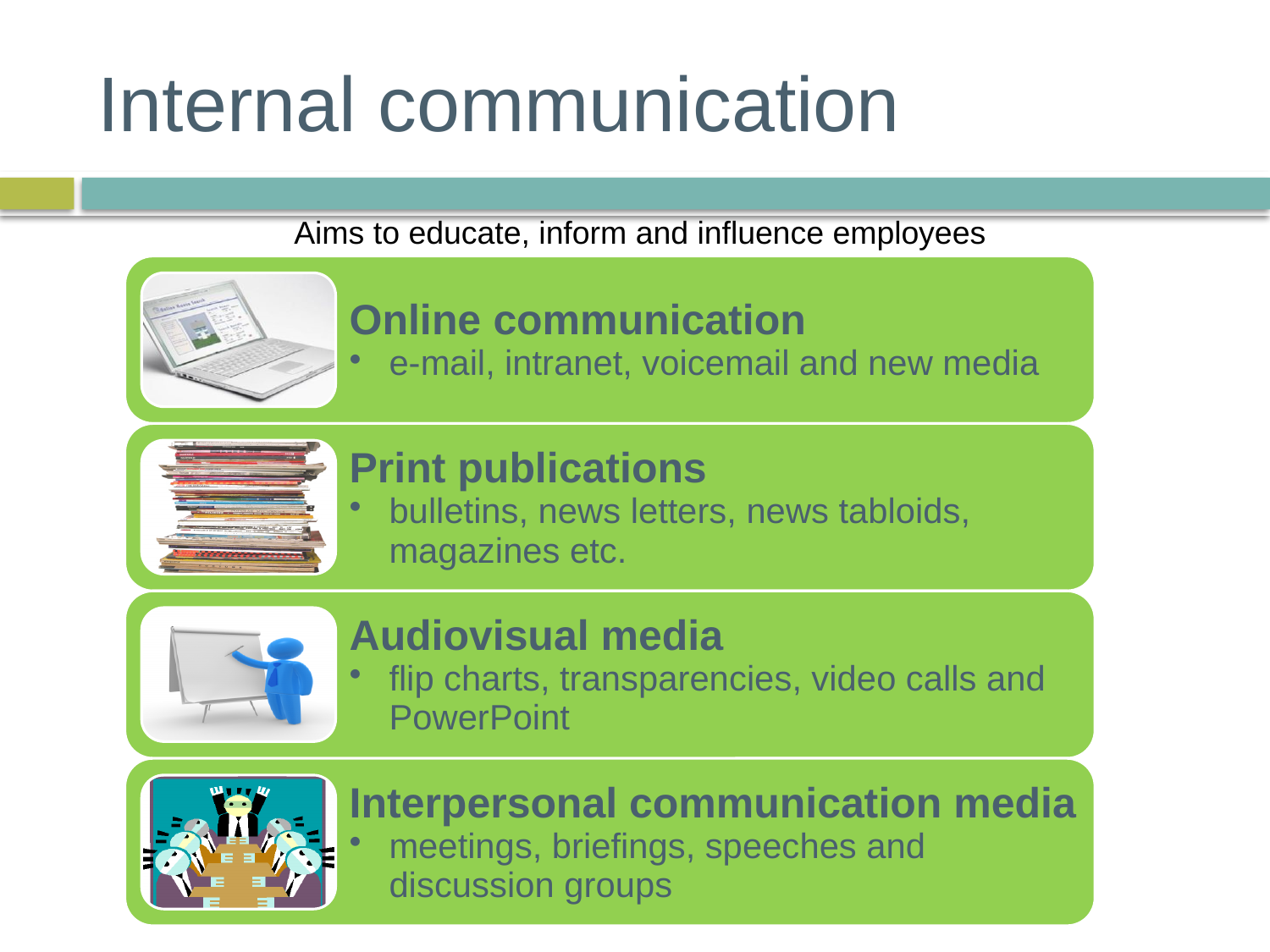

# Internal communication
Aims to educate, inform and influence employees
Online communication
e-mail, intranet, voicemail and new media
Print publications
bulletins, news letters, news tabloids, magazines etc.
Audiovisual media
flip charts, transparencies, video calls and PowerPoint
Interpersonal communication media
meetings, briefings, speeches and discussion groups